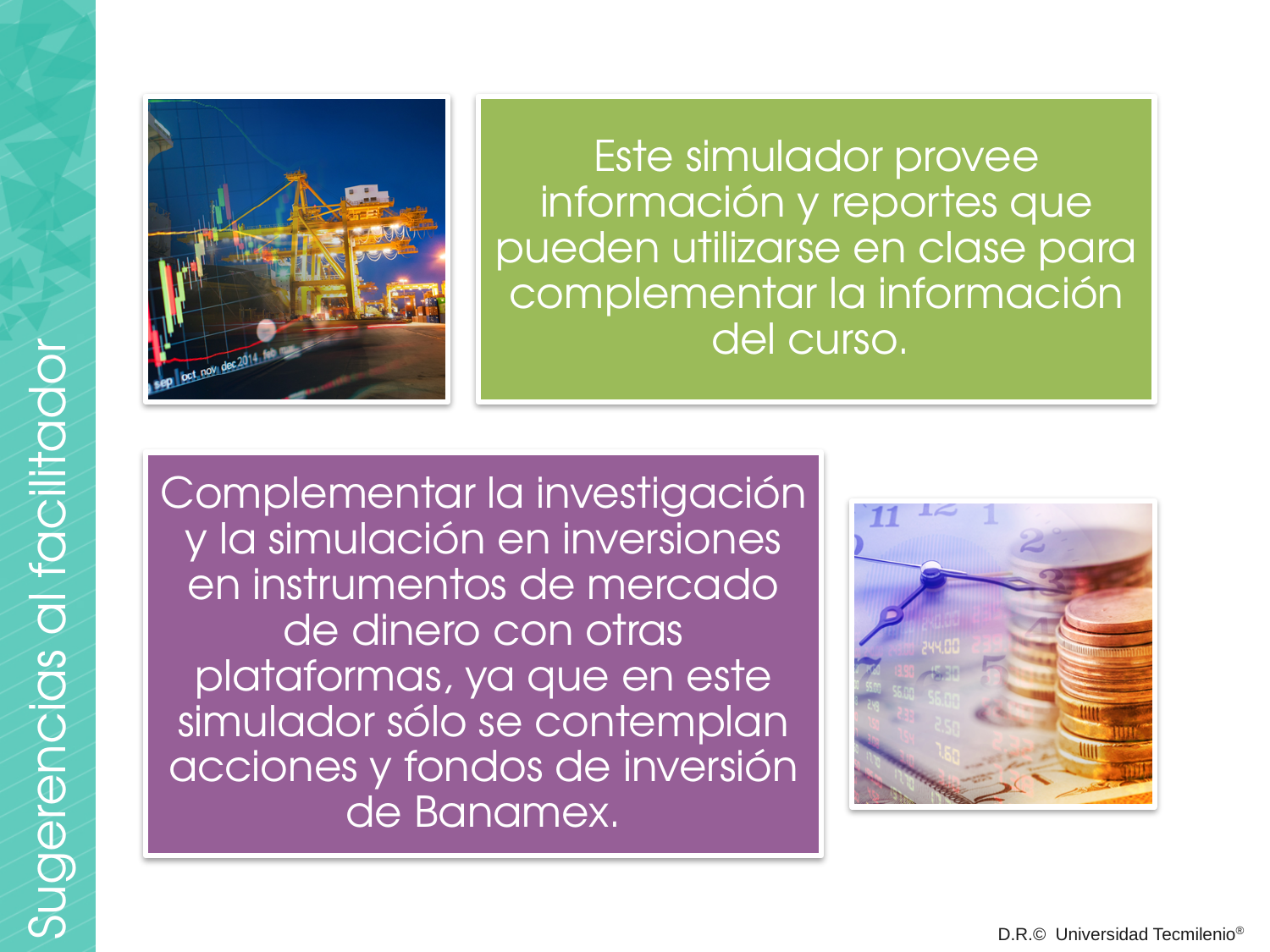

Este simulador provee información y reportes que pueden utilizarse en clase para complementar la información del curso.
Complementar la investigación y la simulación en inversiones en instrumentos de mercado de dinero con otras plataformas, ya que en este simulador sólo se contemplan acciones y fondos de inversión de Banamex.
Sugerencias al facilitador